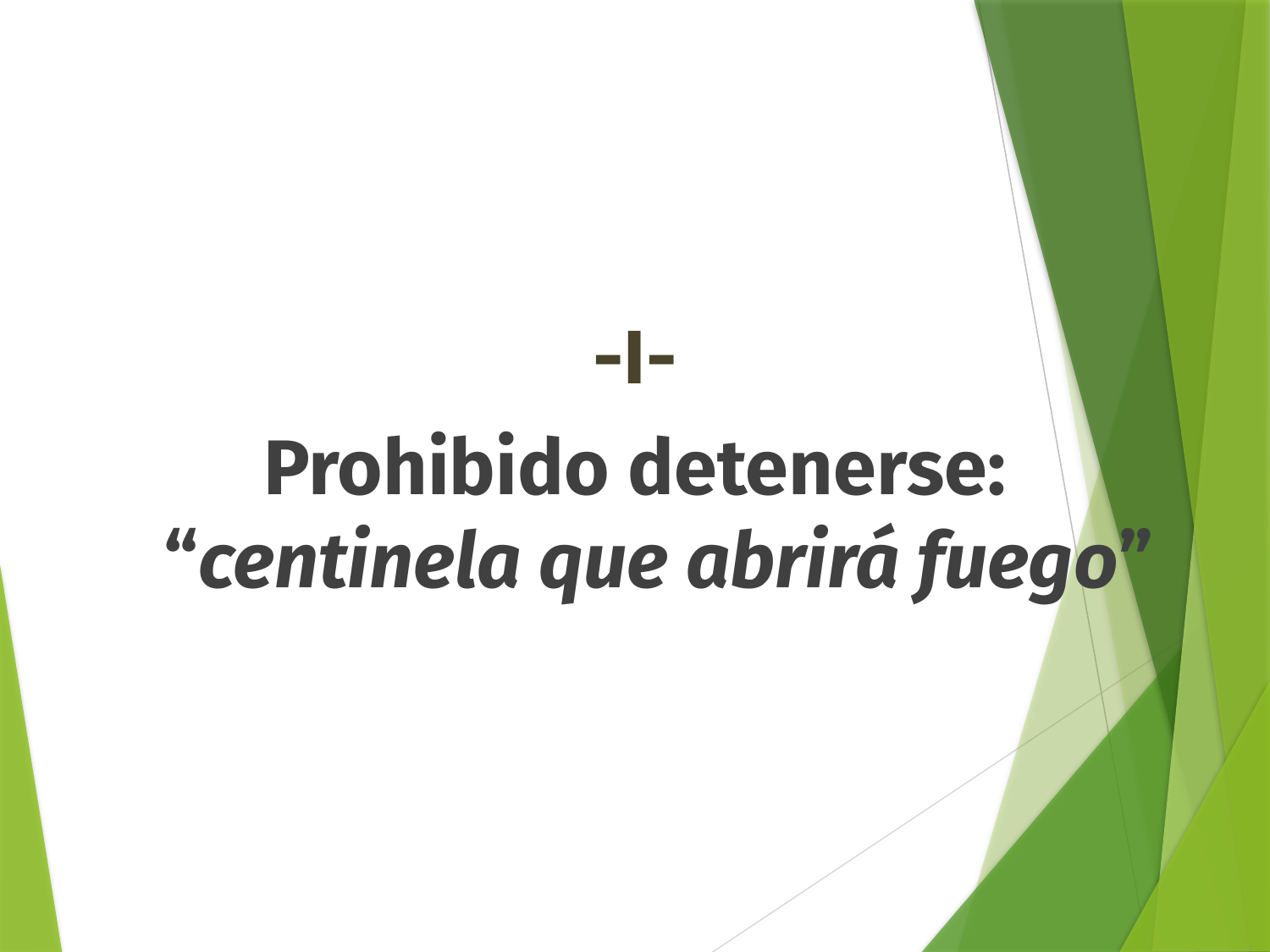

#

-I-
Prohibido detenerse: “centinela que abrirá fuego”